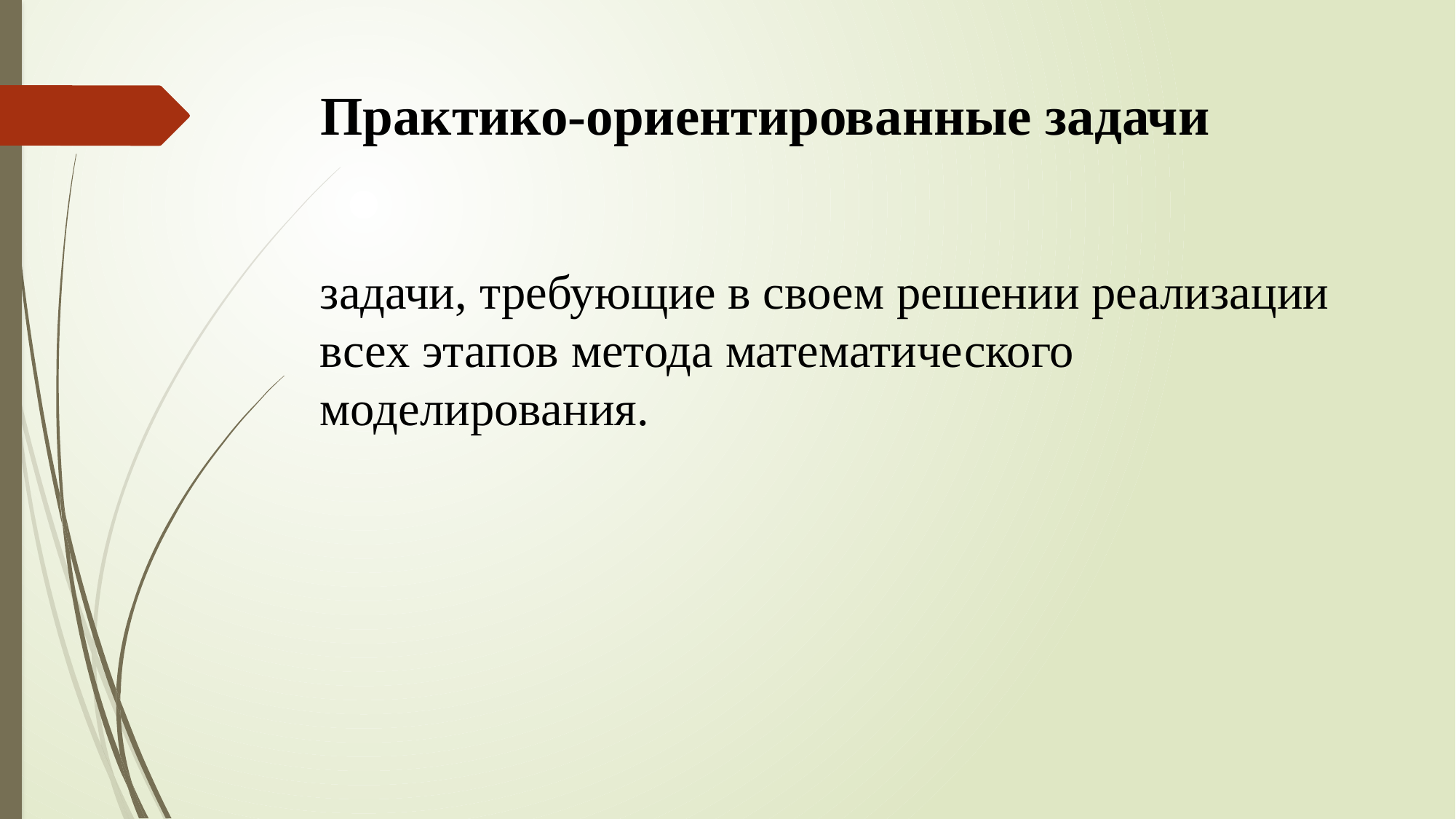

# Практико-ориентированные задачи
задачи, требующие в своем решении реализации всех этапов метода математического моделирования.